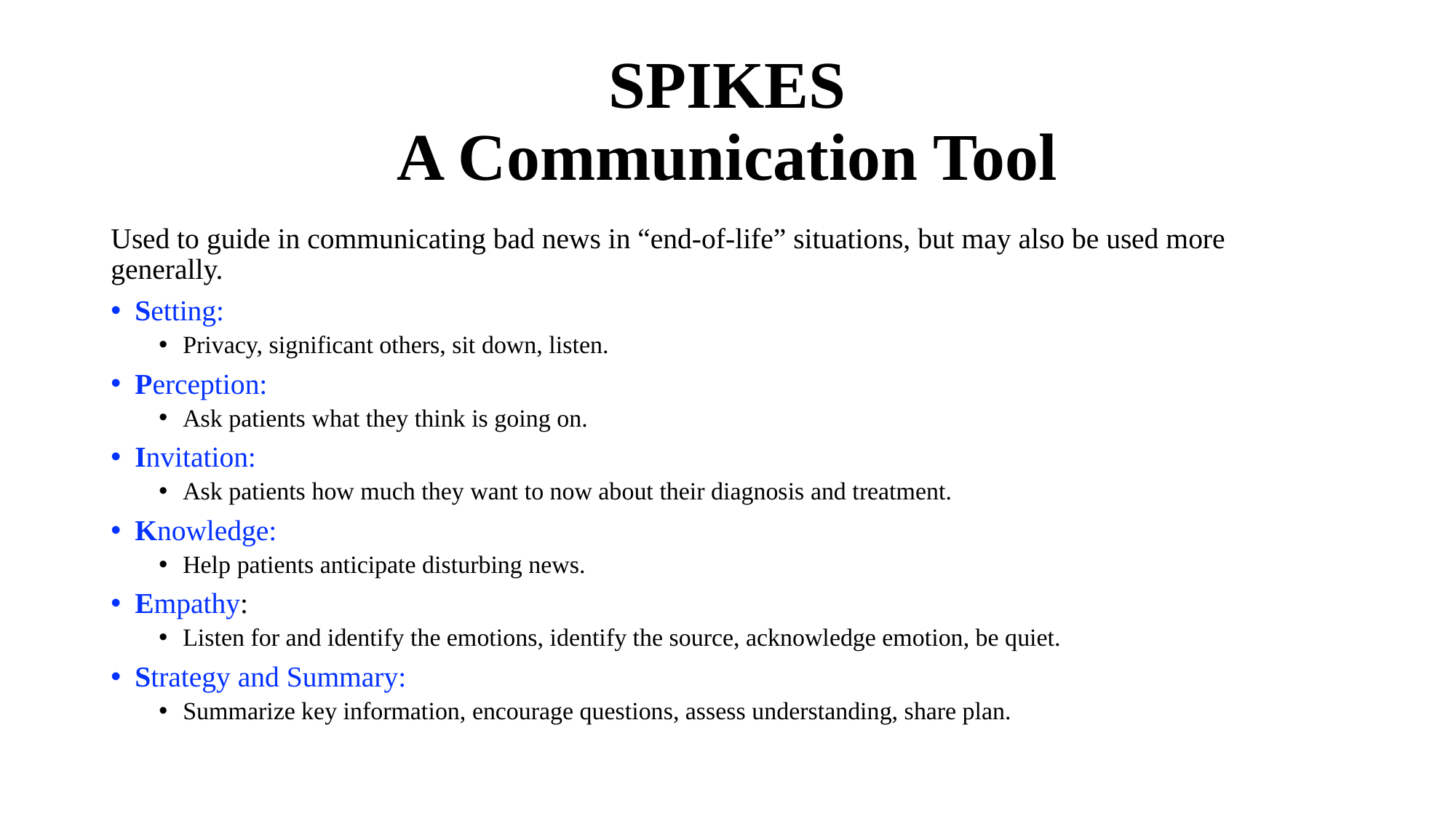

# SPIKES A Communication Tool
Used to guide in communicating bad news in “end-of-life” situations, but may also be used more generally.
Setting:
Privacy, significant others, sit down, listen.
Perception:
Ask patients what they think is going on.
Invitation:
Ask patients how much they want to now about their diagnosis and treatment.
Knowledge:
Help patients anticipate disturbing news.
Empathy:
Listen for and identify the emotions, identify the source, acknowledge emotion, be quiet.
Strategy and Summary:
Summarize key information, encourage questions, assess understanding, share plan.